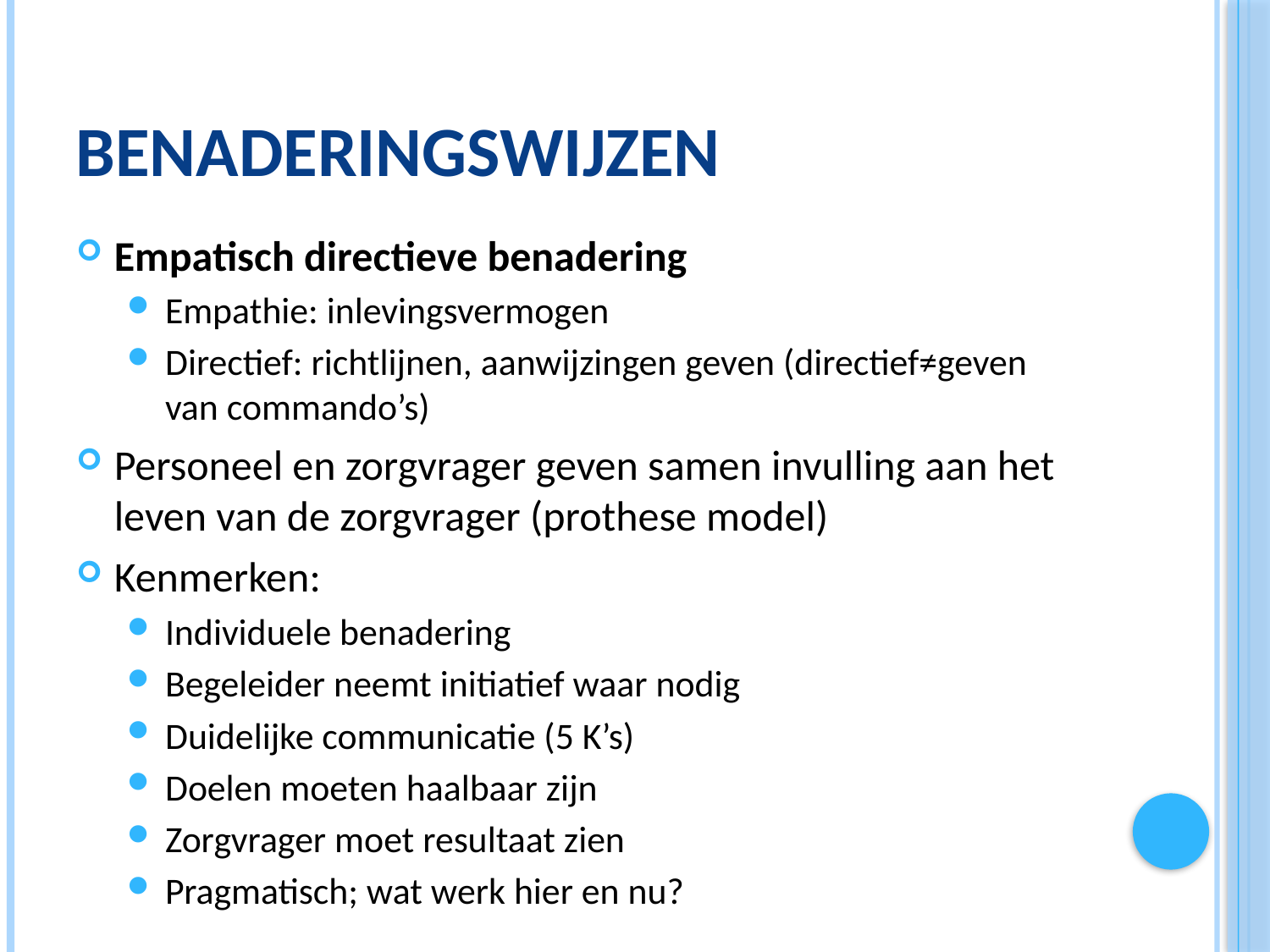

# benaderingswijzen
Empatisch directieve benadering
Empathie: inlevingsvermogen
Directief: richtlijnen, aanwijzingen geven (directief≠geven van commando’s)
Personeel en zorgvrager geven samen invulling aan het leven van de zorgvrager (prothese model)
Kenmerken:
Individuele benadering
Begeleider neemt initiatief waar nodig
Duidelijke communicatie (5 K’s)
Doelen moeten haalbaar zijn
Zorgvrager moet resultaat zien
Pragmatisch; wat werk hier en nu?